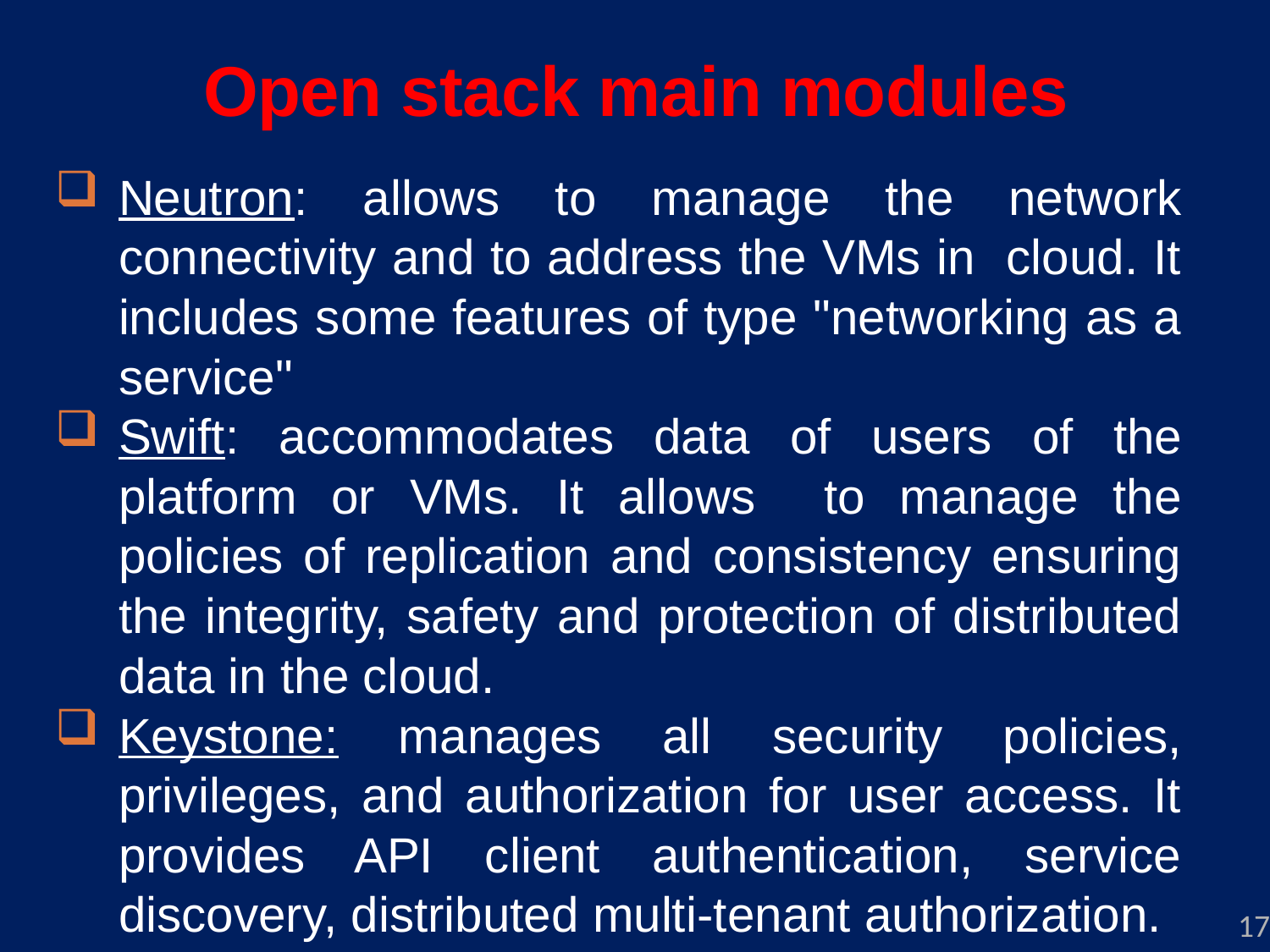

Open stack main modules
Neutron: allows to manage the network connectivity and to address the VMs in  cloud. It includes some features of type "networking as a service"
Swift: accommodates data of users of the platform or VMs. It allows  to manage the policies of replication and consistency ensuring the integrity, safety and protection of distributed data in the cloud.
Keystone: manages all security policies, privileges, and authorization for user access. It provides API client authentication, service discovery, distributed multi-tenant authorization.

17